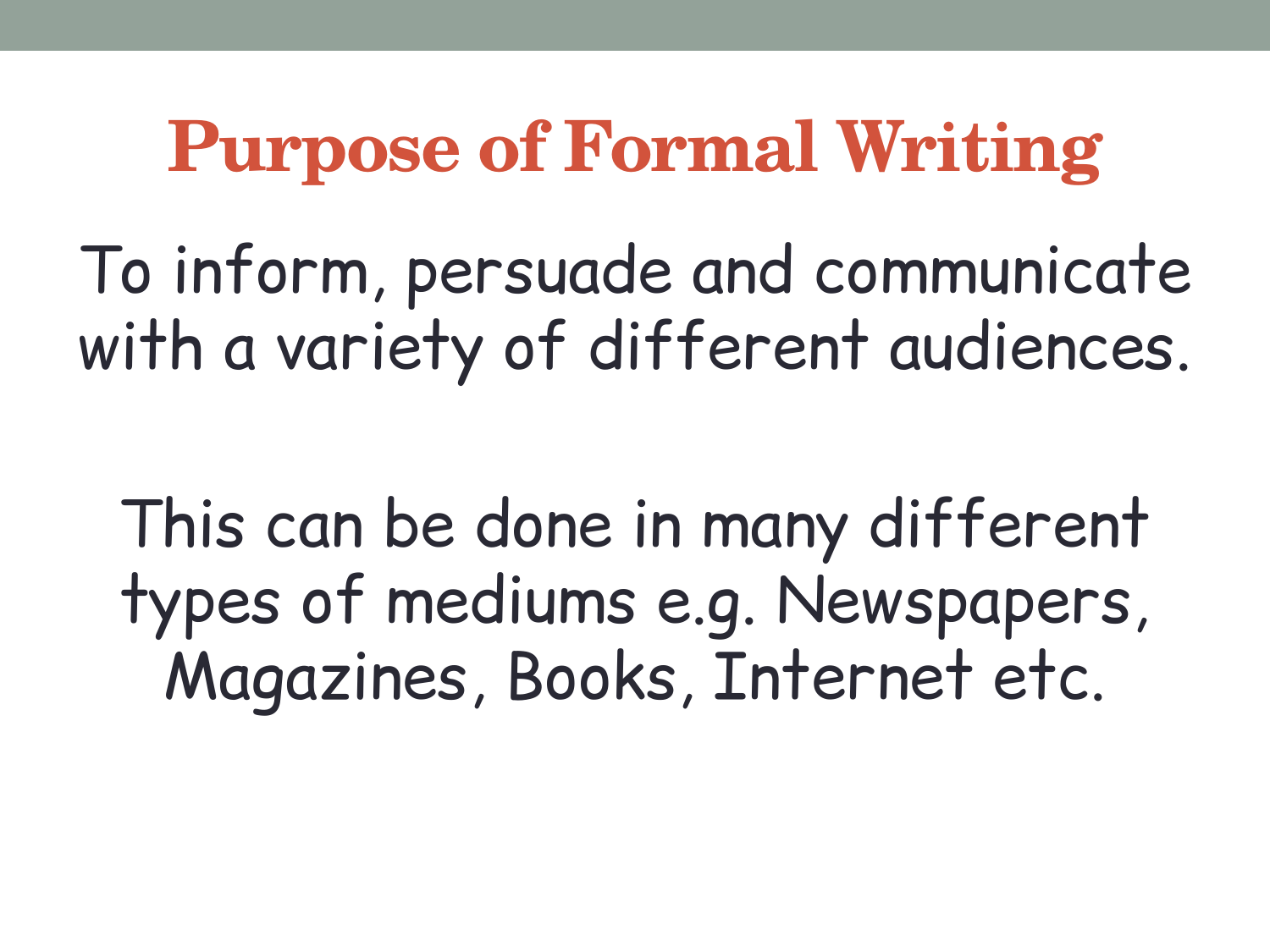

# Purpose of Formal Writing
To inform, persuade and communicate with a variety of different audiences.

This can be done in many different types of mediums e.g. Newspapers, Magazines, Books, Internet etc.